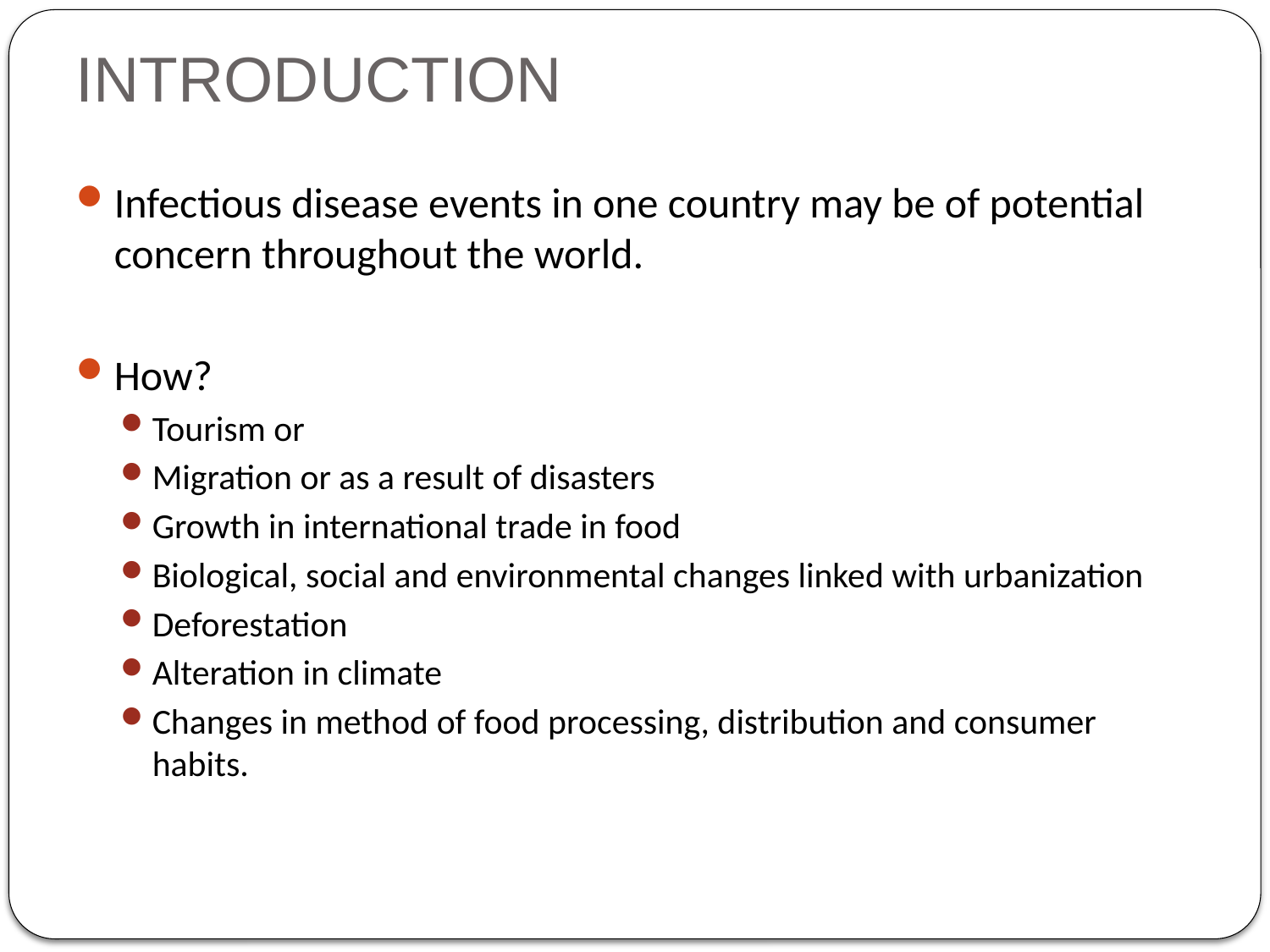

# INTRODUCTION
Infectious disease events in one country may be of potential concern throughout the world.

How?
Tourism or
Migration or as a result of disasters
Growth in international trade in food
Biological, social and environmental changes linked with urbanization
Deforestation
Alteration in climate
Changes in method of food processing, distribution and consumer habits.